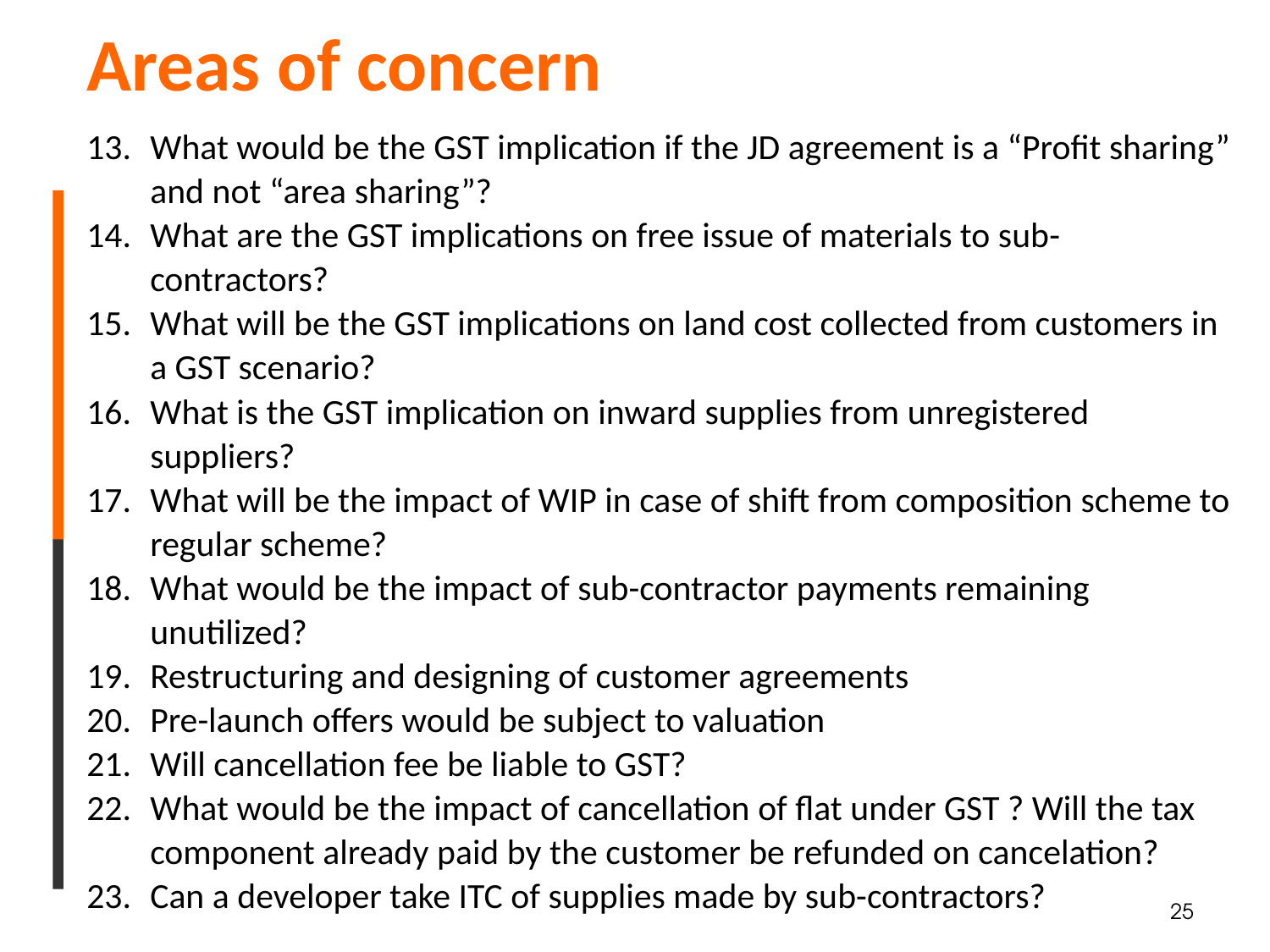

Areas of concern
What would be the GST implication if the JD agreement is a “Profit sharing” and not “area sharing”?
What are the GST implications on free issue of materials to sub-contractors?
What will be the GST implications on land cost collected from customers in a GST scenario?
What is the GST implication on inward supplies from unregistered suppliers?
What will be the impact of WIP in case of shift from composition scheme to regular scheme?
What would be the impact of sub-contractor payments remaining unutilized?
Restructuring and designing of customer agreements
Pre-launch offers would be subject to valuation
Will cancellation fee be liable to GST?
What would be the impact of cancellation of flat under GST ? Will the tax component already paid by the customer be refunded on cancelation?
Can a developer take ITC of supplies made by sub-contractors?
25